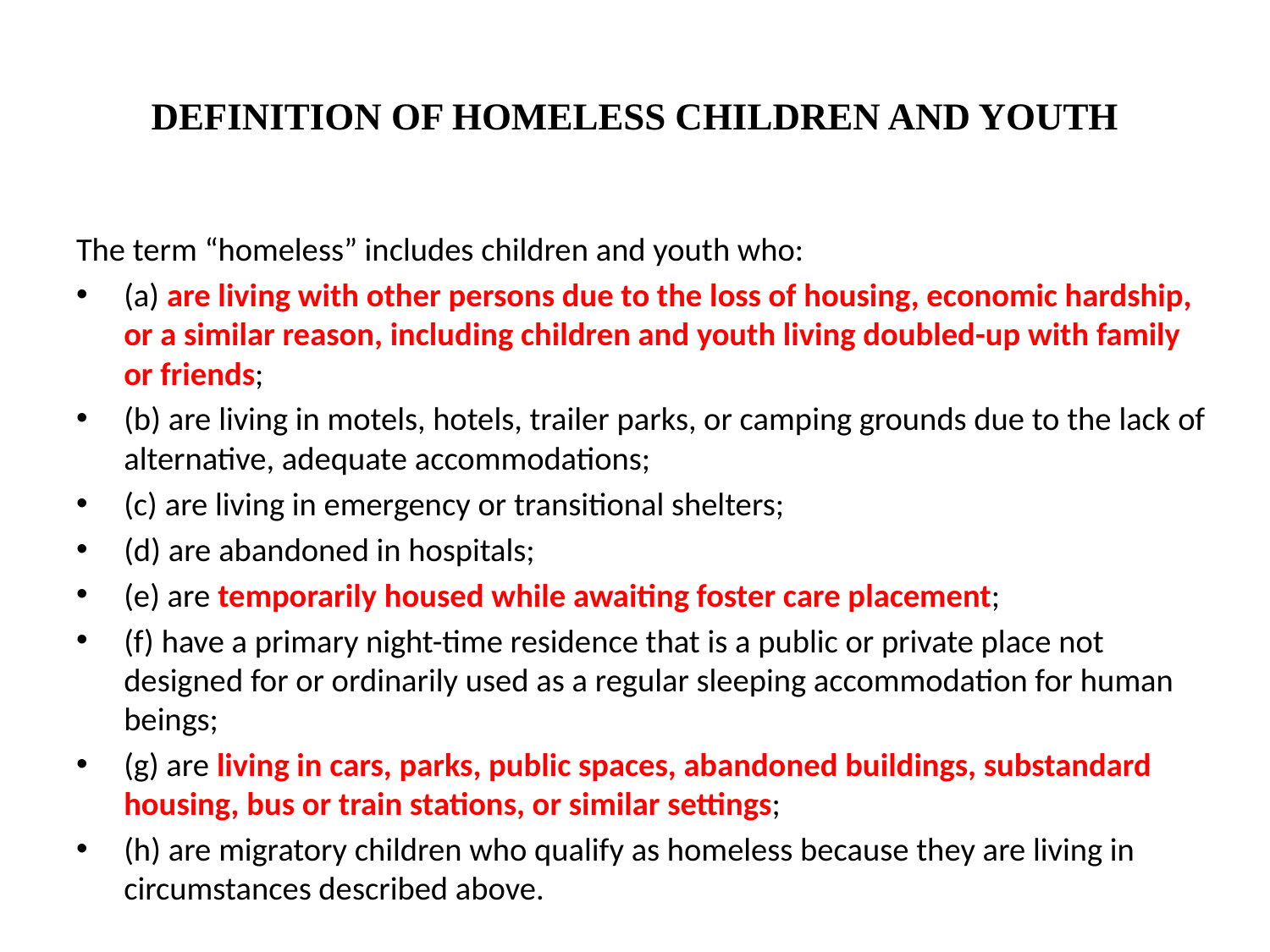

# DEFINITION OF HOMELESS CHILDREN AND YOUTH
The term “homeless” includes children and youth who:
(a) are living with other persons due to the loss of housing, economic hardship, or a similar reason, including children and youth living doubled-up with family or friends;
(b) are living in motels, hotels, trailer parks, or camping grounds due to the lack of alternative, adequate accommodations;
(c) are living in emergency or transitional shelters;
(d) are abandoned in hospitals;
(e) are temporarily housed while awaiting foster care placement;
(f) have a primary night-time residence that is a public or private place not designed for or ordinarily used as a regular sleeping accommodation for human beings;
(g) are living in cars, parks, public spaces, abandoned buildings, substandard housing, bus or train stations, or similar settings;
(h) are migratory children who qualify as homeless because they are living in circumstances described above.